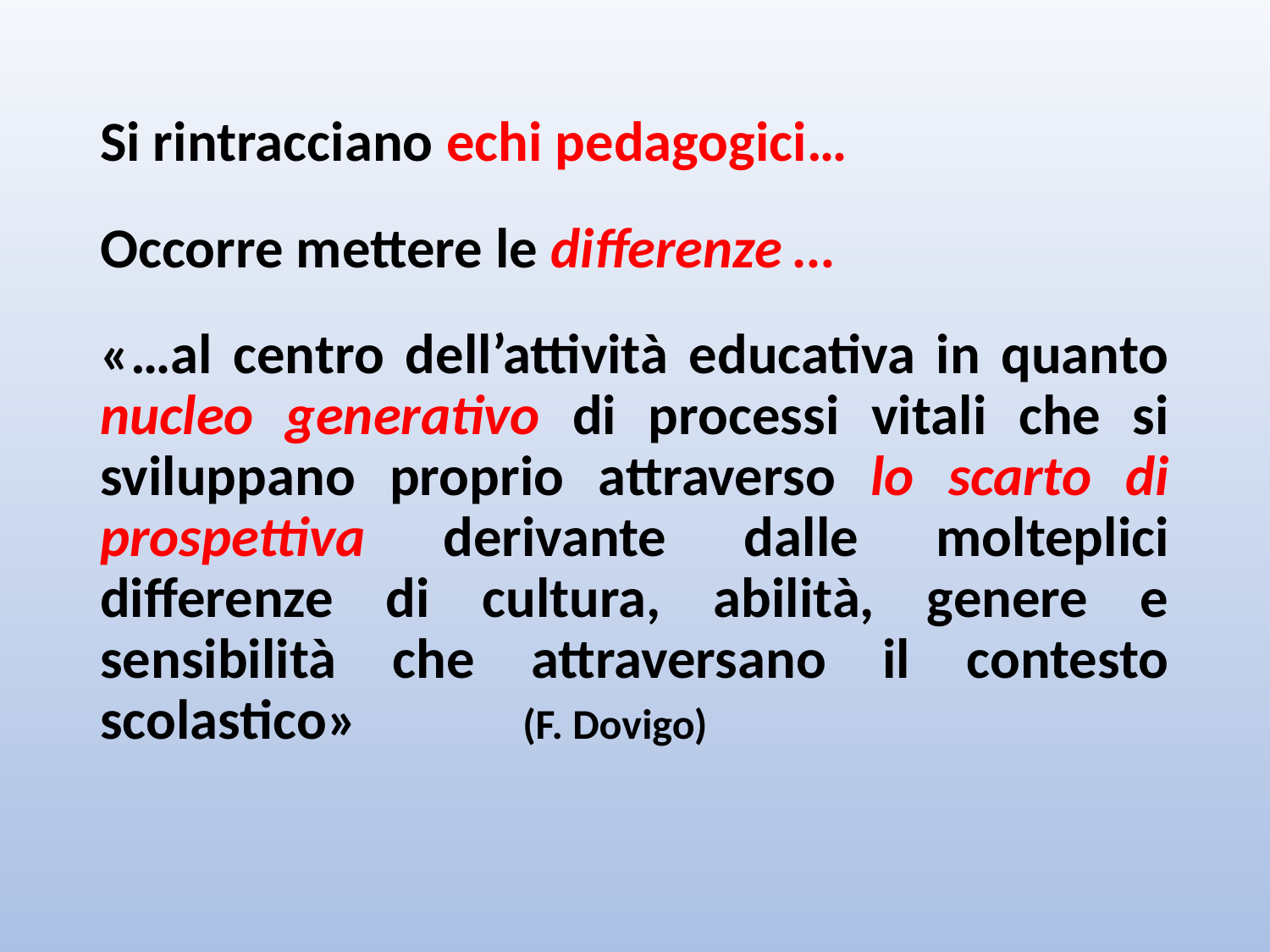

Si rintracciano echi pedagogici…

Occorre mettere le differenze …

«…al centro dell’attività educativa in quanto nucleo generativo di processi vitali che si sviluppano proprio attraverso lo scarto di prospettiva derivante dalle molteplici differenze di cultura, abilità, genere e sensibilità che attraversano il contesto scolastico»             (F. Dovigo)